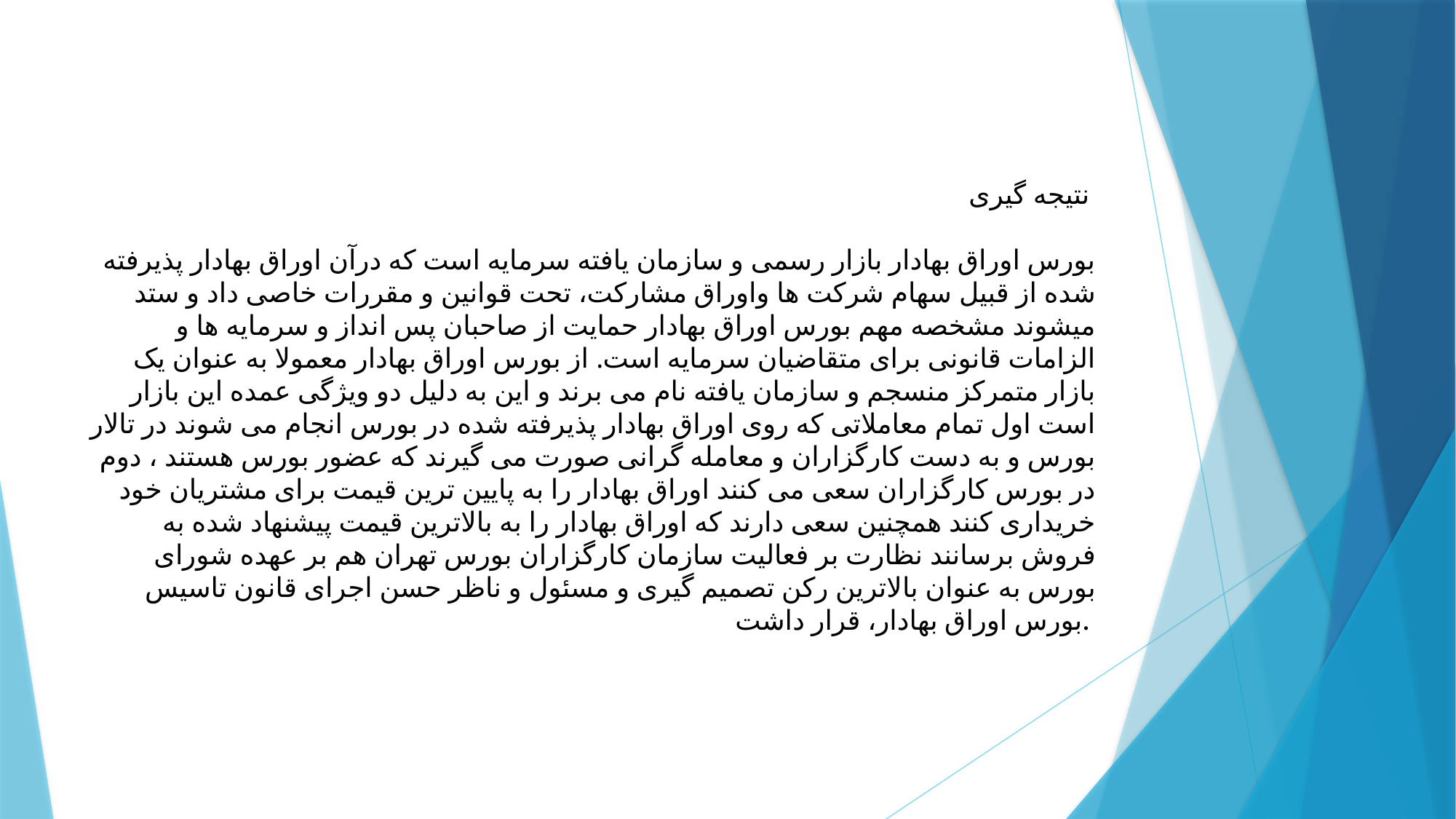

نتیجه گیری

بورس اوراق بهادار بازار رسمی و سازمان یافته سرمایه است که درآن اوراق بهادار پذیرفته شده از قبیل سهام شرکت ها واوراق مشارکت، تحت قوانین و مقررات خاصی داد و ستد میشوند مشخصه مهم بورس اوراق بهادار حمایت از صاحبان پس انداز و سرمایه ها و الزامات قانونی برای متقاضیان سرمایه است. از بورس اوراق بهادار معمولا به عنوان یک بازار متمرکز منسجم و سازمان یافته نام می برند و این به دلیل دو ویژگی عمده این بازار است اول تمام معاملاتی که روی اوراق بهادار پذیرفته شده در بورس انجام می شوند در تالار بورس و به دست کارگزاران و معامله گرانی صورت می گیرند که عضور بورس هستند ، دوم در بورس کارگزاران سعی می کنند اوراق بهادار را به پایین ترین قیمت برای مشتریان خود خریداری کنند همچنین سعی دارند که اوراق بهادار را به بالاترین قیمت پیشنهاد شده به فروش برسانند نظارت بر فعالیت سازمان کارگزاران بورس تهران هم بر عهده شورای بورس به عنوان بالاترین رکن تصمیم گیری و مسئول و ناظر حسن اجرای قانون تاسیس بورس اوراق بهادار، قرار داشت.